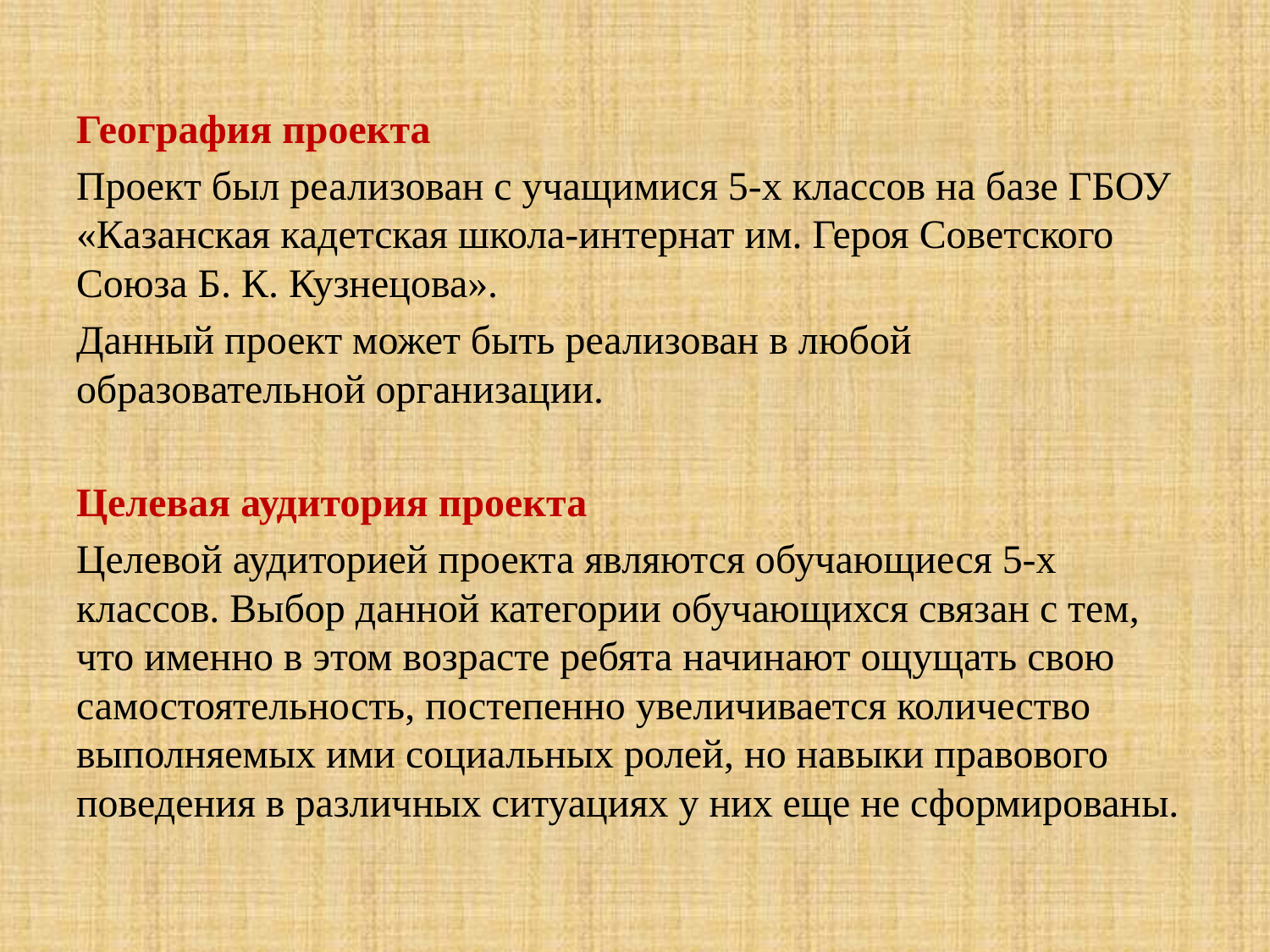

География проекта
Проект был реализован с учащимися 5-х классов на базе ГБОУ «Казанская кадетская школа-интернат им. Героя Советского Союза Б. К. Кузнецова».
Данный проект может быть реализован в любой образовательной организации.

Целевая аудитория проекта
Целевой аудиторией проекта являются обучающиеся 5-х классов. Выбор данной категории обучающихся связан с тем, что именно в этом возрасте ребята начинают ощущать свою самостоятельность, постепенно увеличивается количество выполняемых ими социальных ролей, но навыки правового поведения в различных ситуациях у них еще не сформированы.